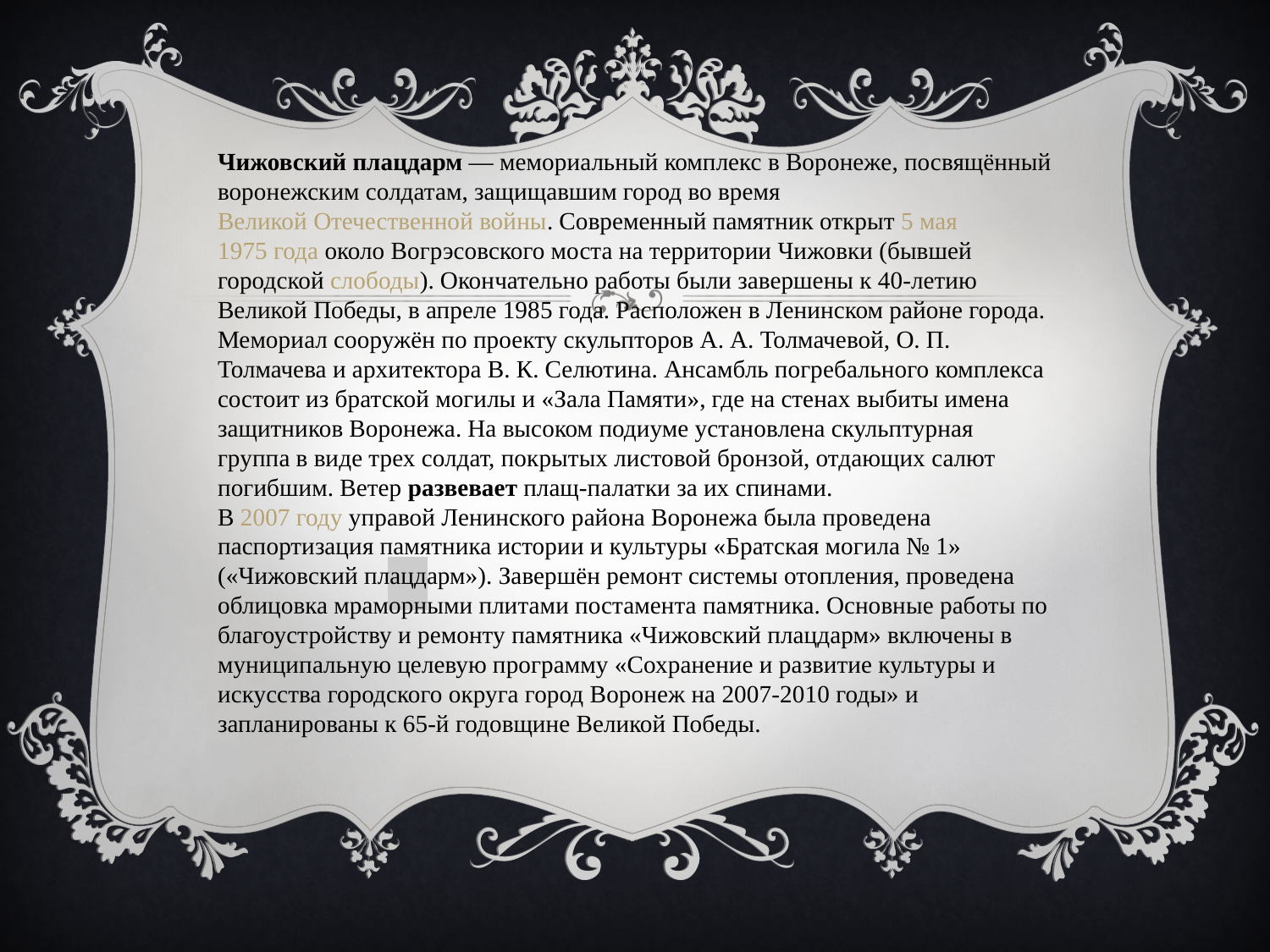

Чижовский плацдарм — мемориальный комплекс в Воронеже, посвящённый воронежским солдатам, защищавшим город во время Великой Отечественной войны. Современный памятник открыт 5 мая 1975 года около Вогрэсовского моста на территории Чижовки (бывшей городской слободы). Окончательно работы были завершены к 40-летию Великой Победы, в апреле 1985 года. Расположен в Ленинском районе города. Мемориал сооружён по проекту скульпторов А. А. Толмачевой, О. П. Толмачева и архитектора В. К. Селютина. Ансамбль погребального комплекса состоит из братской могилы и «Зала Памяти», где на стенах выбиты имена защитников Воронежа. На высоком подиуме установлена скульптурная группа в виде трех солдат, покрытых листовой бронзой, отдающих салют погибшим. Ветер развевает плащ-палатки за их спинами.
В 2007 году управой Ленинского района Воронежа была проведена паспортизация памятника истории и культуры «Братская могила № 1» («Чижовский плацдарм»). Завершён ремонт системы отопления, проведена облицовка мраморными плитами постамента памятника. Основные работы по благоустройству и ремонту памятника «Чижовский плацдарм» включены в муниципальную целевую программу «Сохранение и развитие культуры и искусства городского округа город Воронеж на 2007-2010 годы» и запланированы к 65-й годовщине Великой Победы.
|  |
| --- |